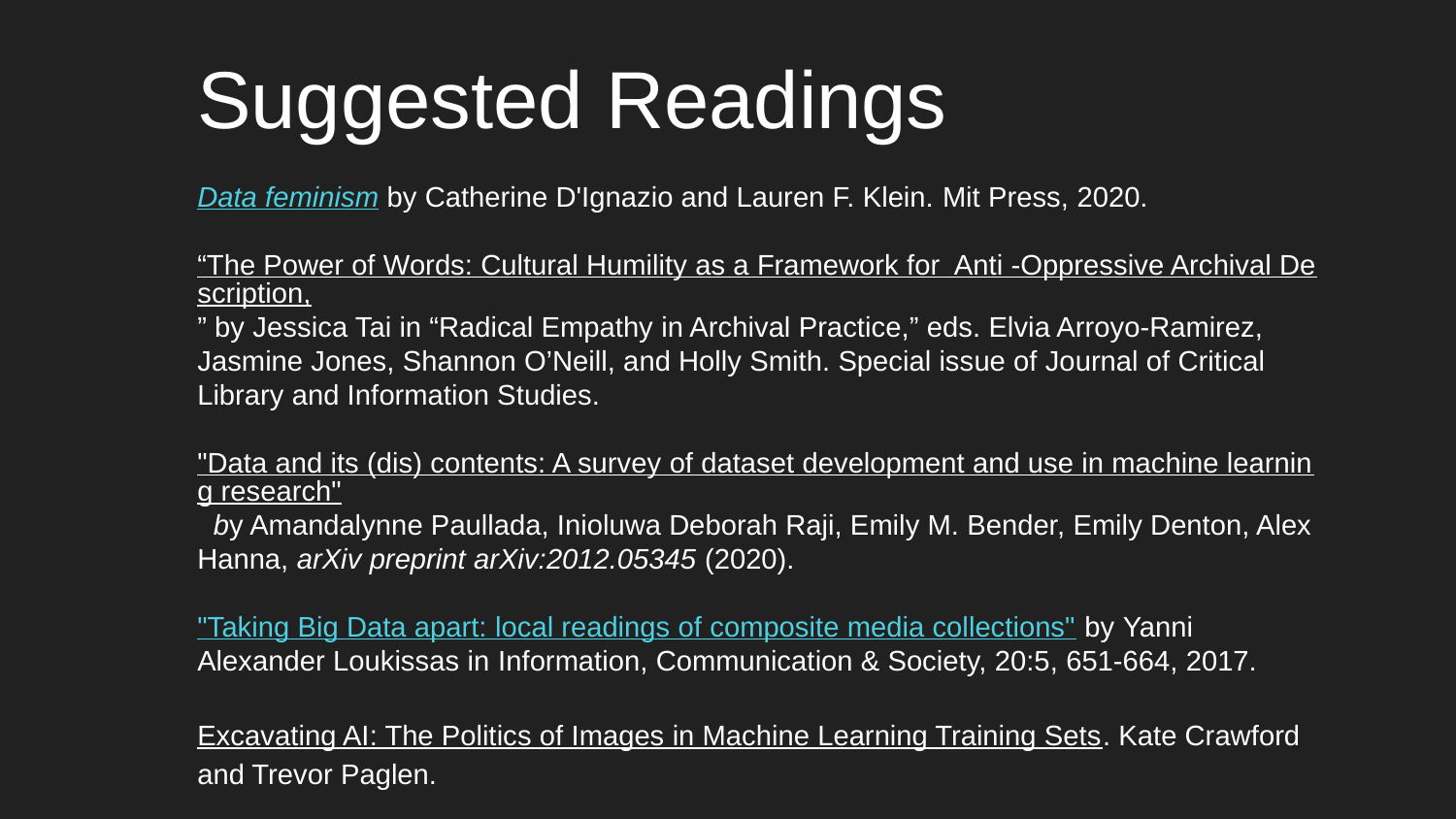

Suggested Readings

Data feminism by Catherine D'Ignazio and Lauren F. Klein. Mit Press, 2020.

“The Power of Words: Cultural Humility as a Framework for  Anti -Oppressive Archival Description,” by Jessica Tai in “Radical Empathy in Archival Practice,” eds. Elvia Arroyo-Ramirez, Jasmine Jones, Shannon O’Neill, and Holly Smith. Special issue of Journal of Critical Library and Information Studies.

"Data and its (dis) contents: A survey of dataset development and use in machine learning research"  by Amandalynne Paullada, Inioluwa Deborah Raji, Emily M. Bender, Emily Denton, Alex Hanna, arXiv preprint arXiv:2012.05345 (2020).

"Taking Big Data apart: local readings of composite media collections" by Yanni Alexander Loukissas in Information, Communication & Society, 20:5, 651-664, 2017.
Excavating AI: The Politics of Images in Machine Learning Training Sets. Kate Crawford and Trevor Paglen.